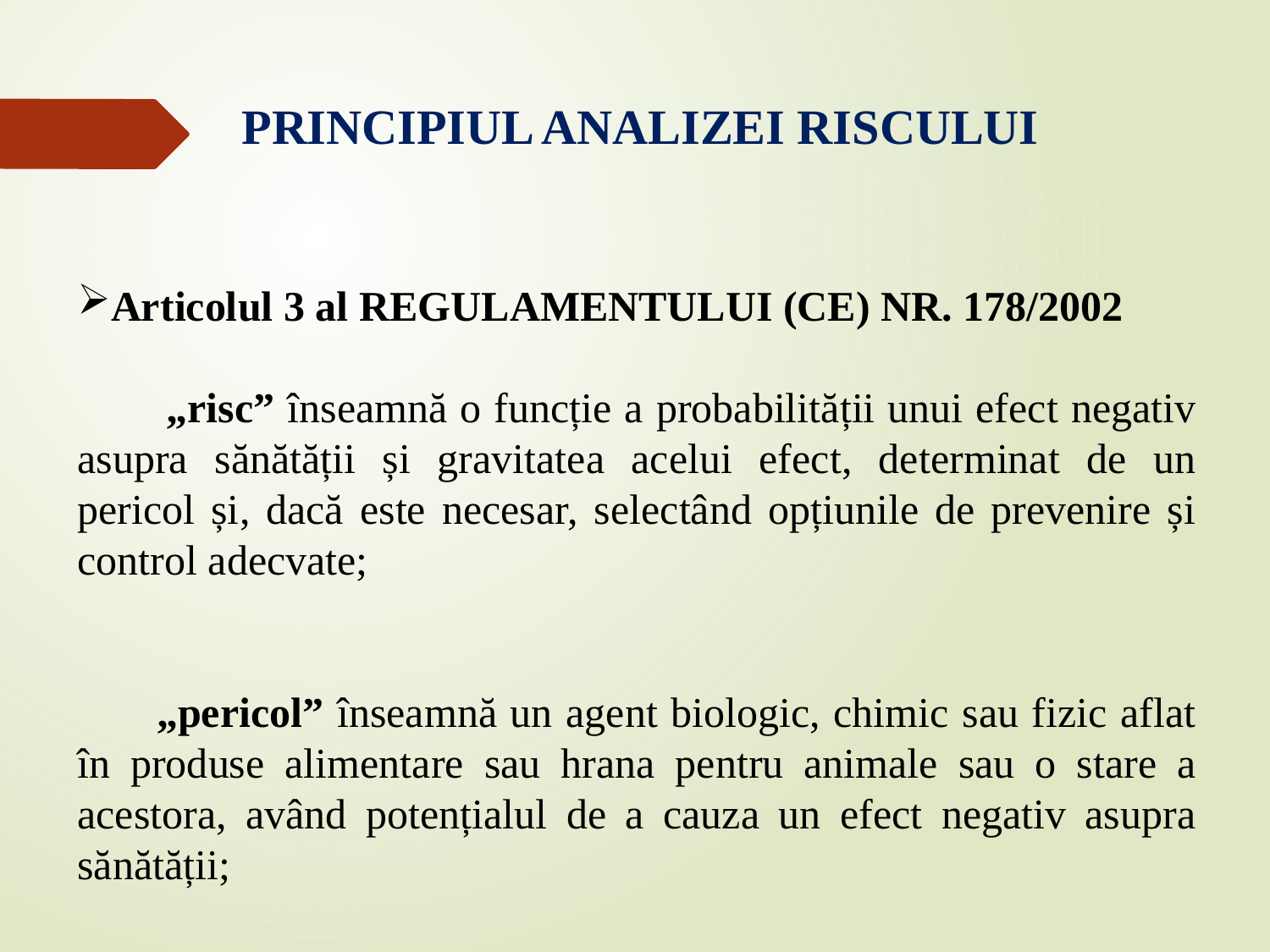

PRINCIPIUL ANALIZEI RISCULUI

Articolul 3 al REGULAMENTULUI (CE) NR. 178/2002

       „risc” înseamnă o funcție a probabilității unui efect negativ asupra sănătății și gravitatea acelui efect, determinat de un pericol și, dacă este necesar, selectând opțiunile de prevenire și control adecvate;

      „pericol” înseamnă un agent biologic, chimic sau fizic aflat în produse alimentare sau hrana pentru animale sau o stare a acestora, având potențialul de a cauza un efect negativ asupra sănătății;